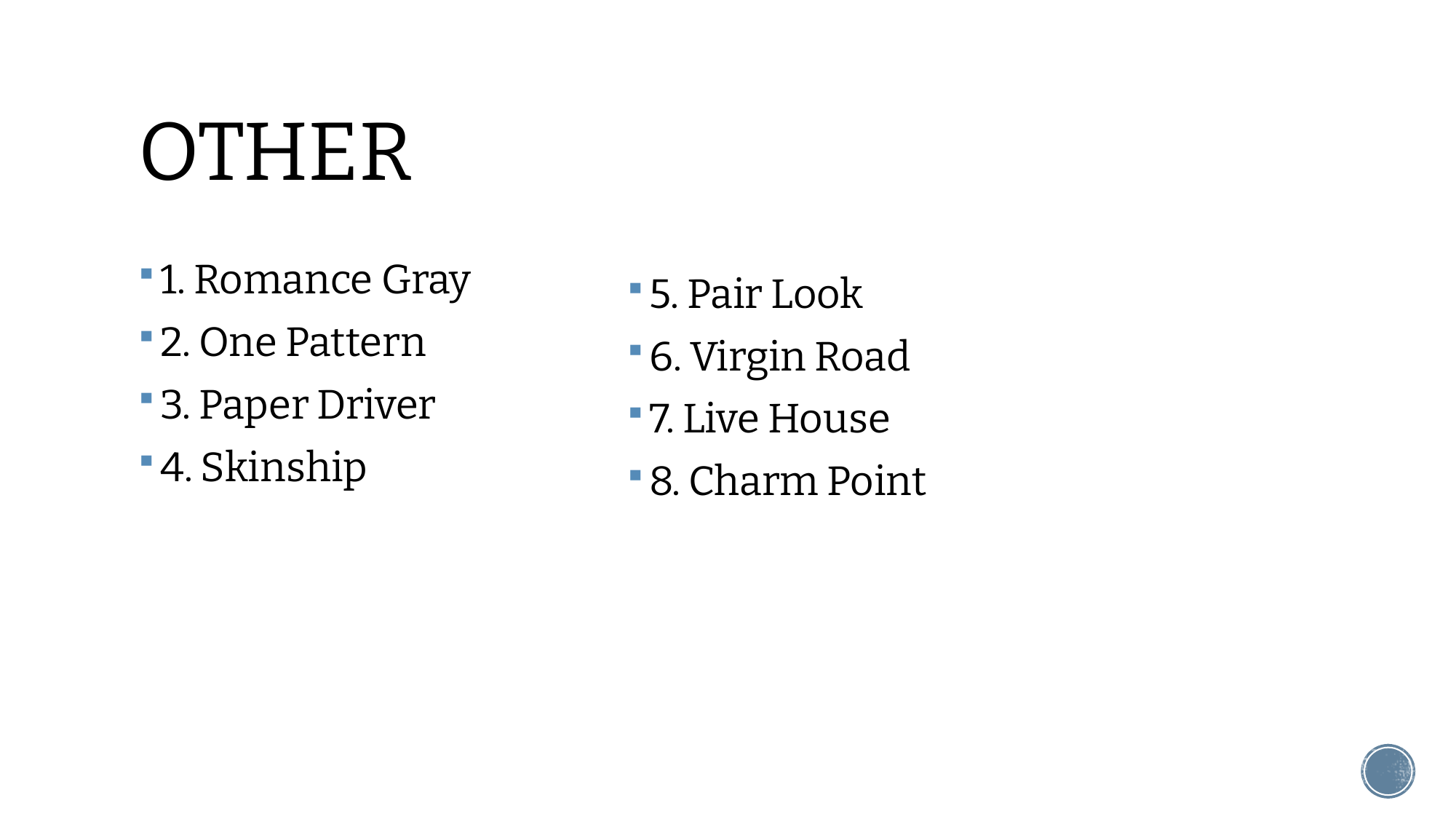

# other
1. Romance Gray
2. One Pattern
3. Paper Driver
4. Skinship

5. Pair Look
6. Virgin Road
7. Live House
8. Charm Point